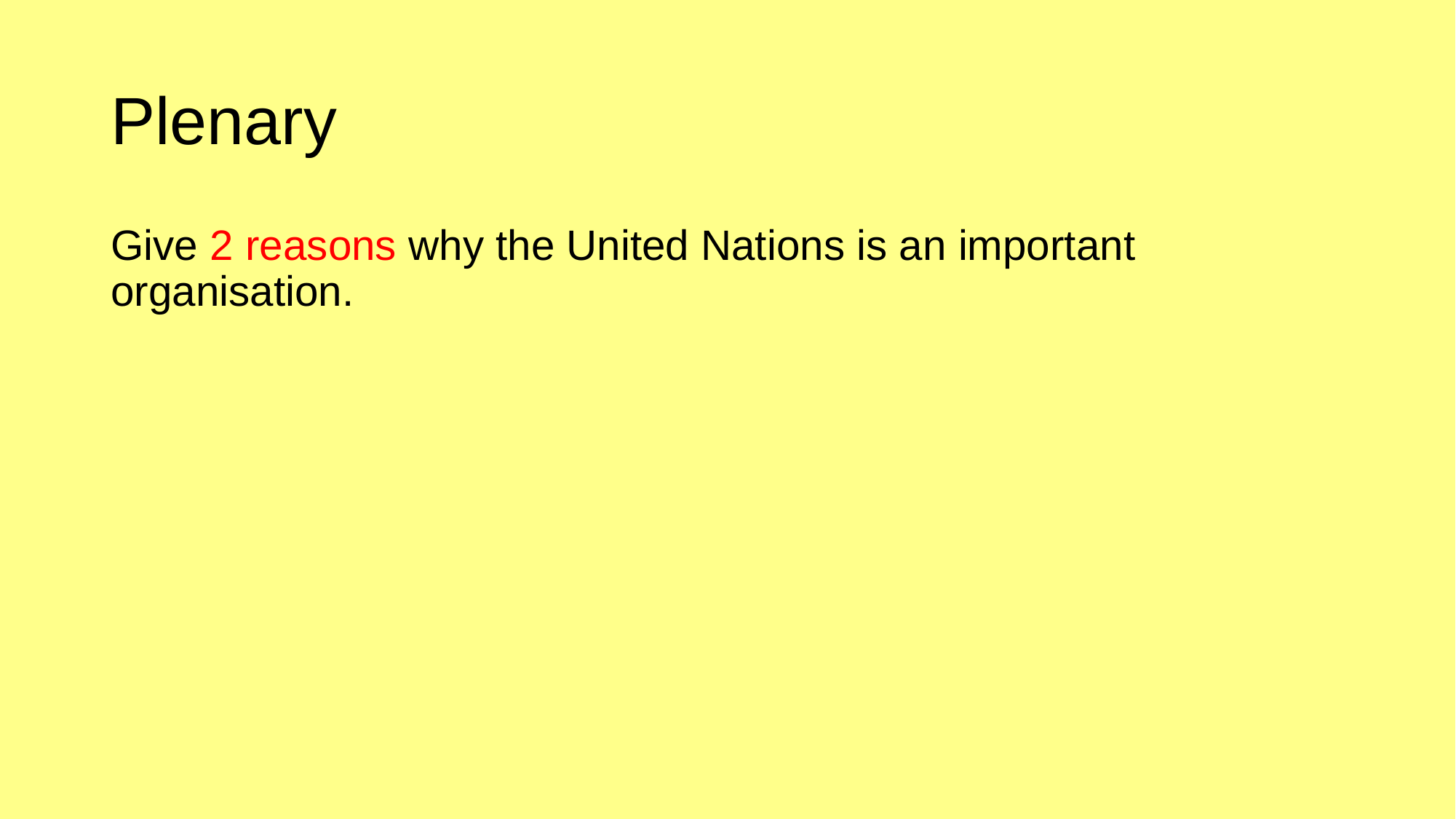

# Plenary
Give 2 reasons why the United Nations is an important organisation.